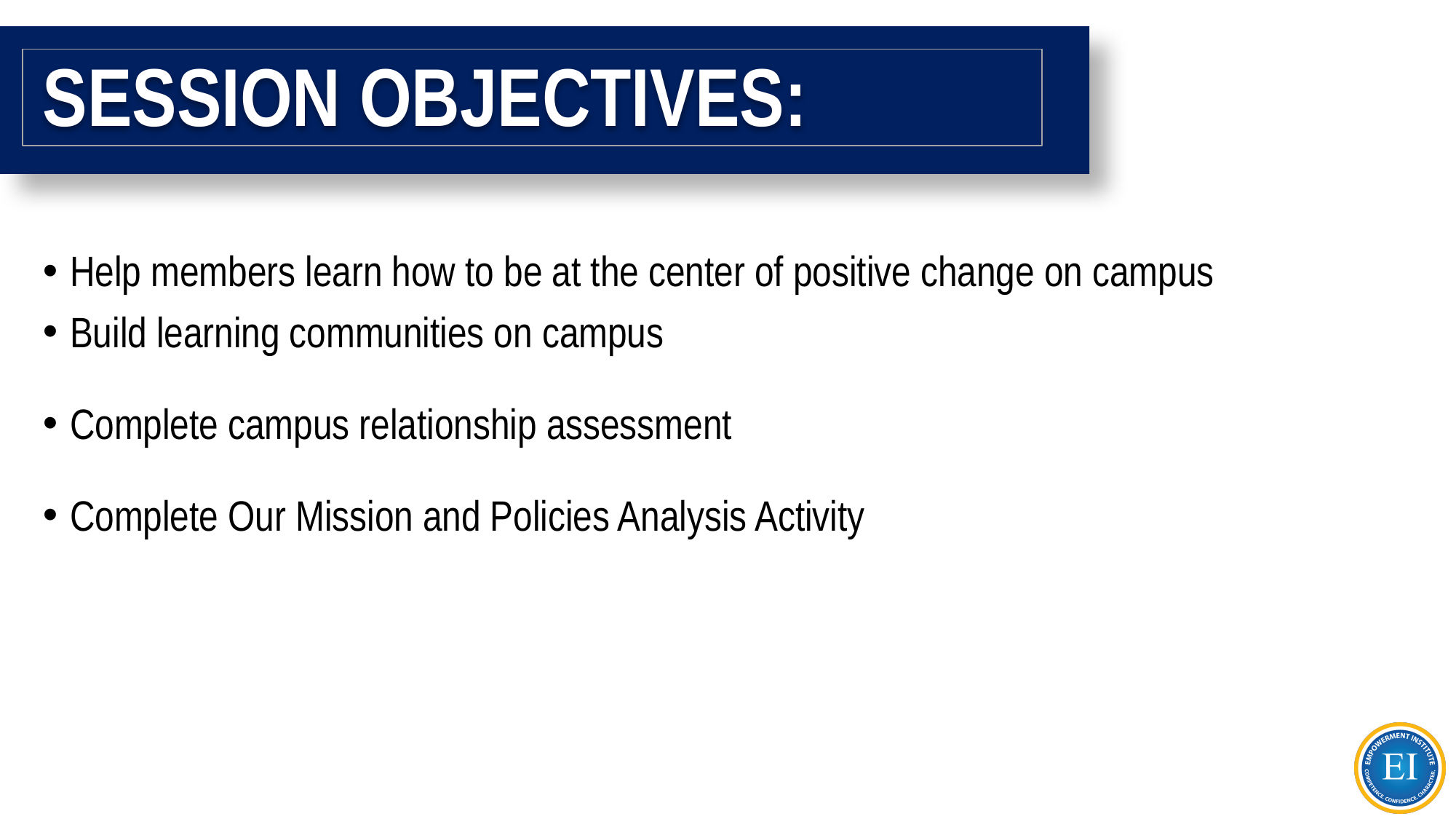

# SESSION OBJECTIVES:

Help members learn how to be at the center of positive change on campus
Build learning communities on campus
Complete campus relationship assessment
Complete Our Mission and Policies Analysis Activity